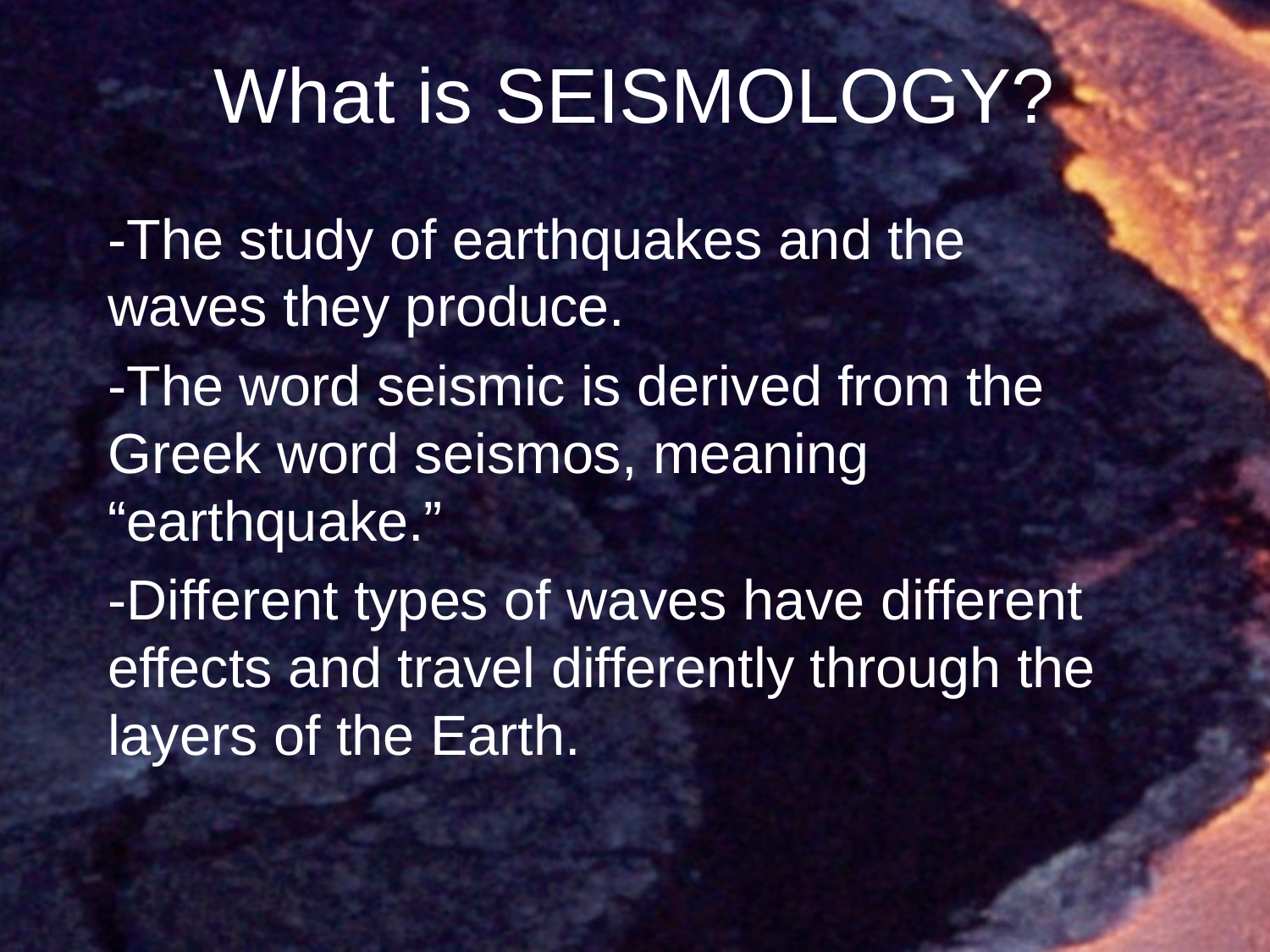

# What is SEISMOLOGY?
-The study of earthquakes and the waves they produce.
-The word seismic is derived from the Greek word seismos, meaning “earthquake.”
-Different types of waves have different effects and travel differently through the layers of the Earth.